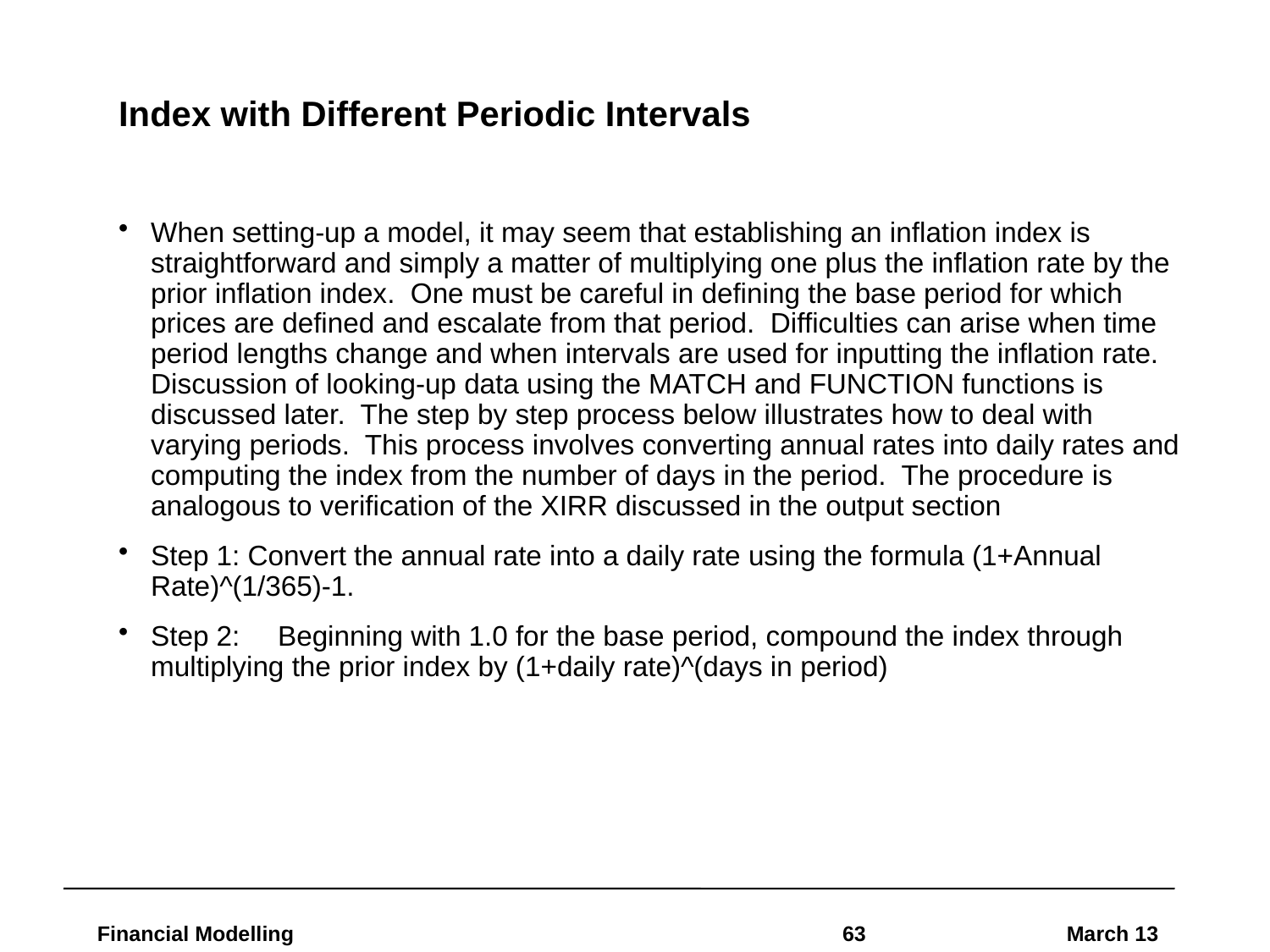

# Index with Different Periodic Intervals
When setting-up a model, it may seem that establishing an inflation index is straightforward and simply a matter of multiplying one plus the inflation rate by the prior inflation index.  One must be careful in defining the base period for which prices are defined and escalate from that period.  Difficulties can arise when time period lengths change and when intervals are used for inputting the inflation rate.  Discussion of looking-up data using the MATCH and FUNCTION functions is discussed later.  The step by step process below illustrates how to deal with varying periods.  This process involves converting annual rates into daily rates and computing the index from the number of days in the period.  The procedure is analogous to verification of the XIRR discussed in the output section
Step 1: Convert the annual rate into a daily rate using the formula (1+Annual Rate)^(1/365)-1.
Step 2:	Beginning with 1.0 for the base period, compound the index through multiplying the prior index by (1+daily rate)^(days in period)